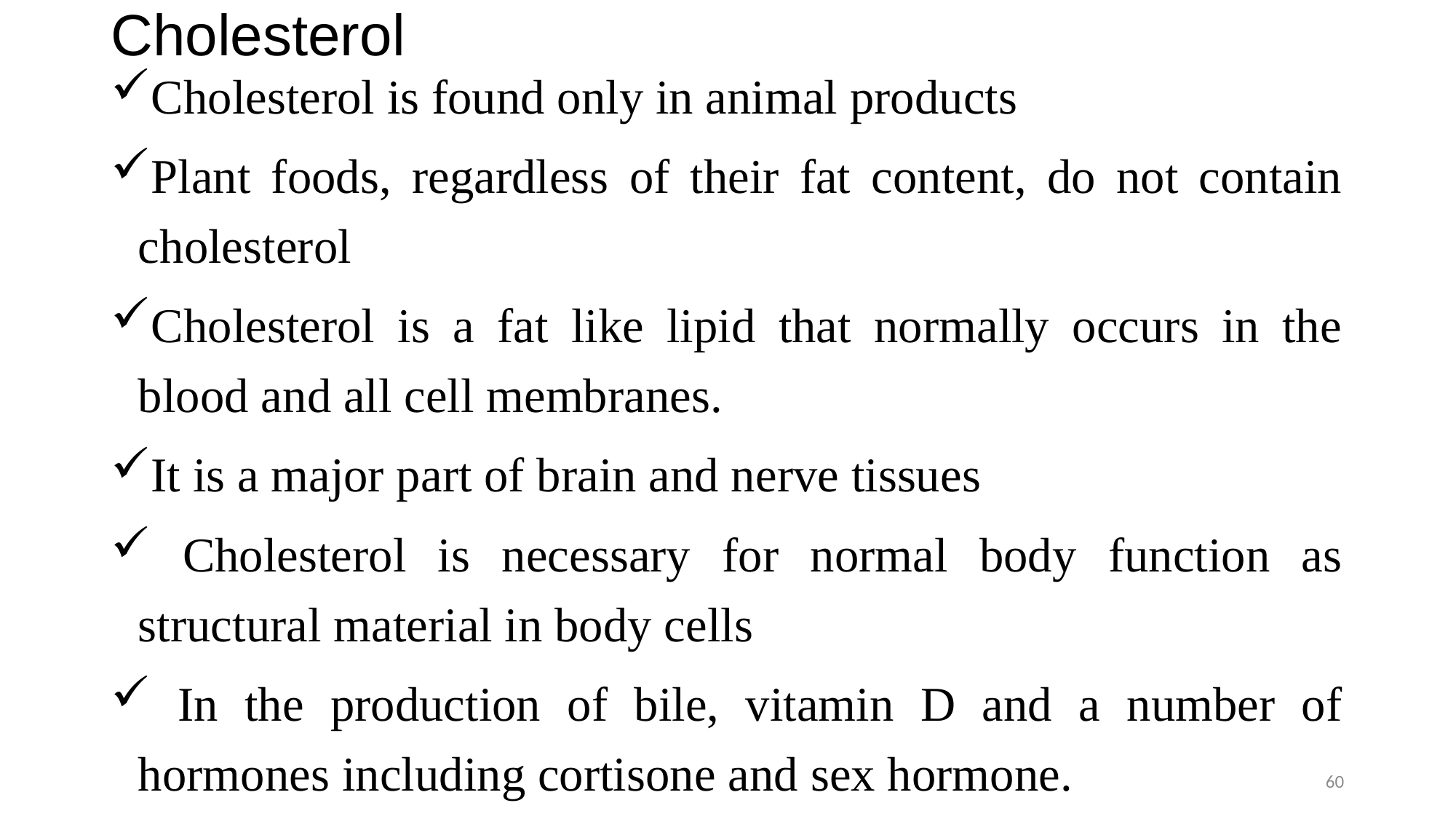

# Cholesterol
Cholesterol is found only in animal products
Plant foods, regardless of their fat content, do not contain cholesterol
Cholesterol is a fat like lipid that normally occurs in the blood and all cell membranes.
It is a major part of brain and nerve tissues
 Cholesterol is necessary for normal body function as structural material in body cells
 In the production of bile, vitamin D and a number of hormones including cortisone and sex hormone.

60